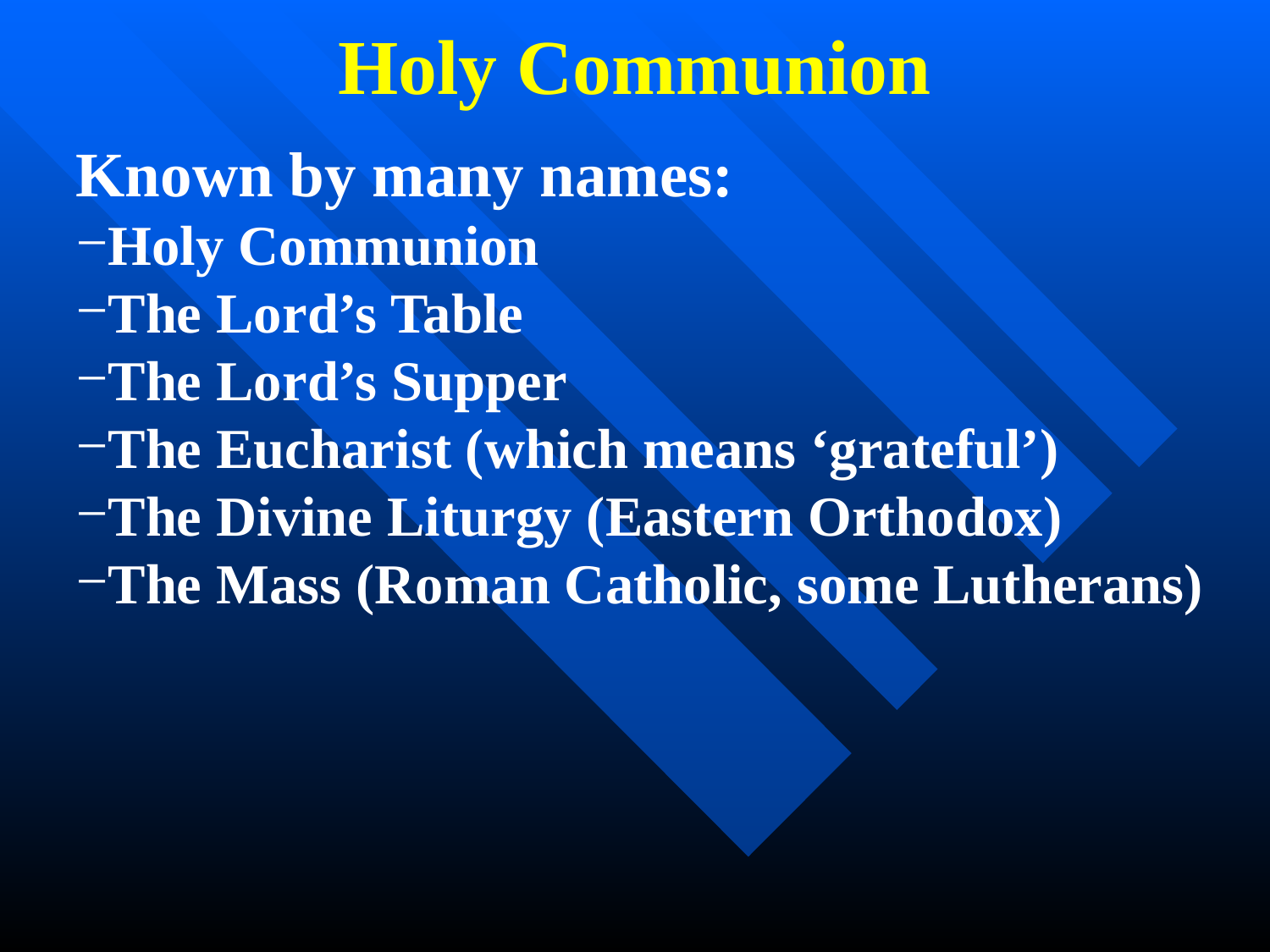

# Holy Communion
Known by many names:
Holy Communion
The Lord’s Table
The Lord’s Supper
The Eucharist (which means ‘grateful’)
The Divine Liturgy (Eastern Orthodox)
The Mass (Roman Catholic, some Lutherans)